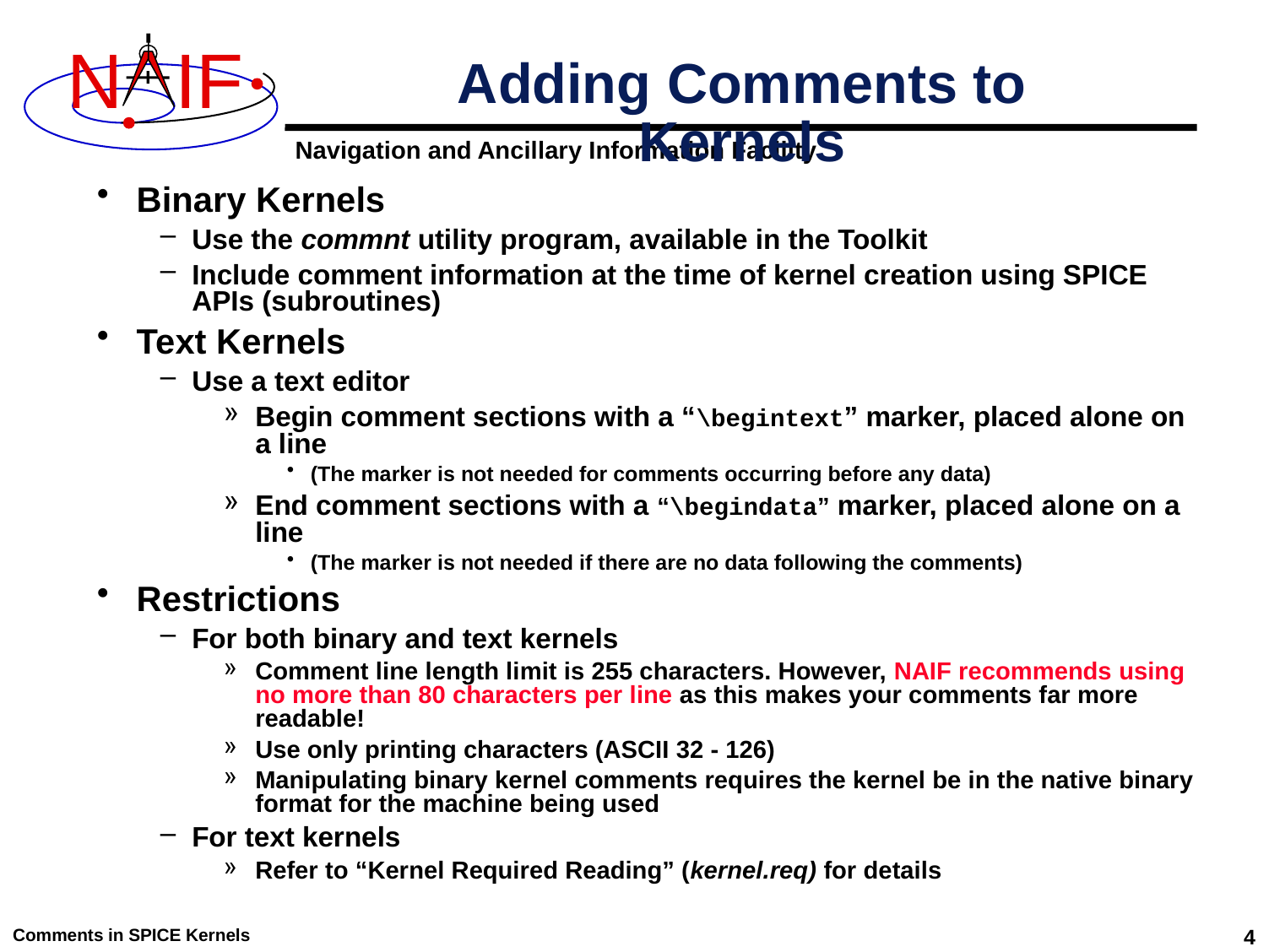

# Adding Comments to Kernels
Binary Kernels
Use the commnt utility program, available in the Toolkit
Include comment information at the time of kernel creation using SPICE APIs (subroutines)
Text Kernels
Use a text editor
Begin comment sections with a “\begintext” marker, placed alone on a line
(The marker is not needed for comments occurring before any data)
End comment sections with a “\begindata” marker, placed alone on a line
(The marker is not needed if there are no data following the comments)
Restrictions
For both binary and text kernels
Comment line length limit is 255 characters. However, NAIF recommends using no more than 80 characters per line as this makes your comments far more readable!
Use only printing characters (ASCII 32 - 126)
Manipulating binary kernel comments requires the kernel be in the native binary format for the machine being used
For text kernels
Refer to “Kernel Required Reading” (kernel.req) for details
Comments in SPICE Kernels
4